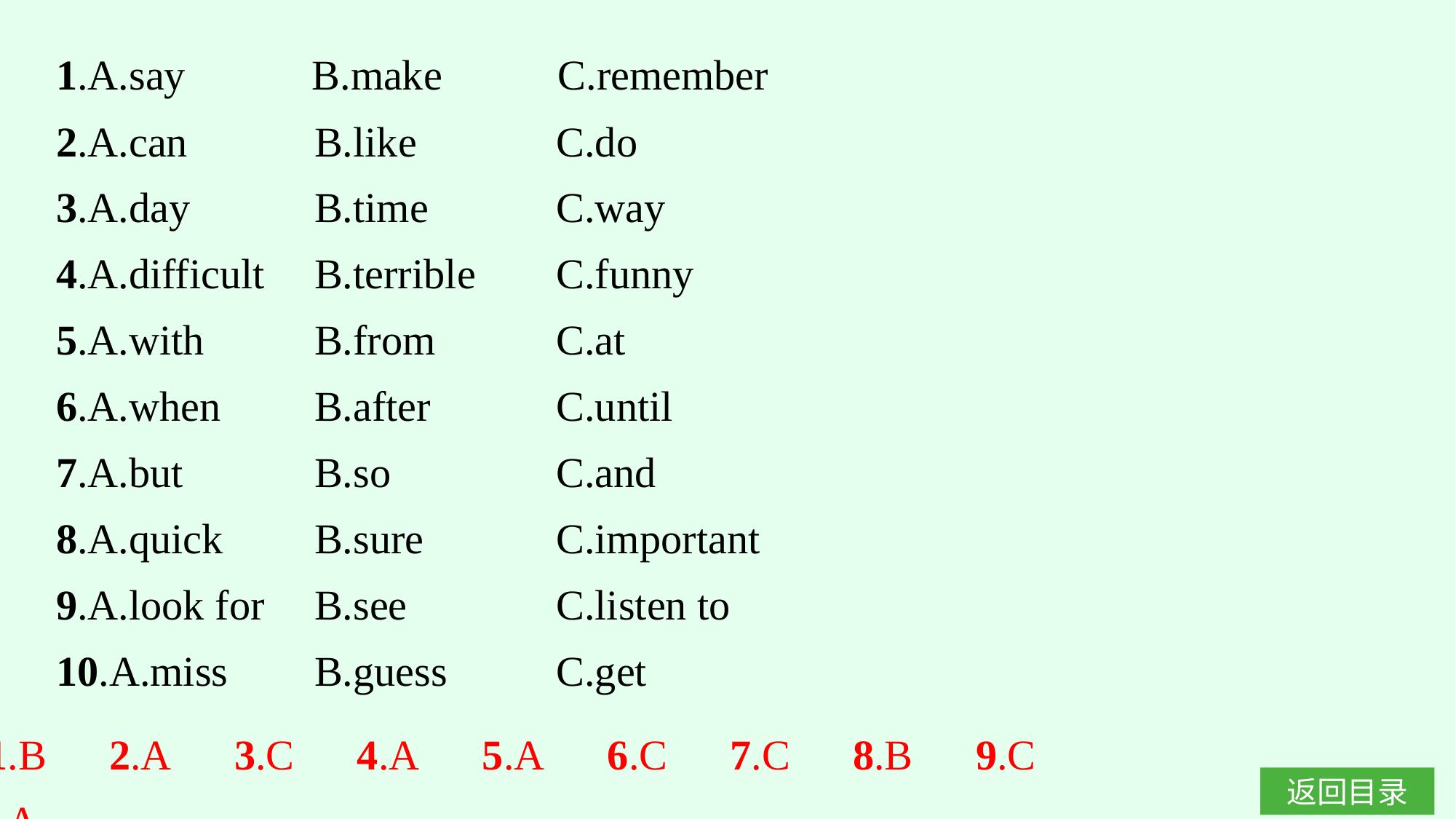

1.A.say　　  B.make　　 C.remember
2.A.can		B.like		C.do
3.A.day		B.time		C.way
4.A.difficult	B.terrible	C.funny
5.A.with	B.from	C.at
6.A.when	B.after		C.until
7.A.but		B.so		C.and
8.A.quick	B.sure		C.important
9.A.look for	B.see		C.listen to
10.A.miss	B.guess	C.get
1.B　2.A　3.C　4.A　5.A　6.C　7.C　8.B　9.C　10.A